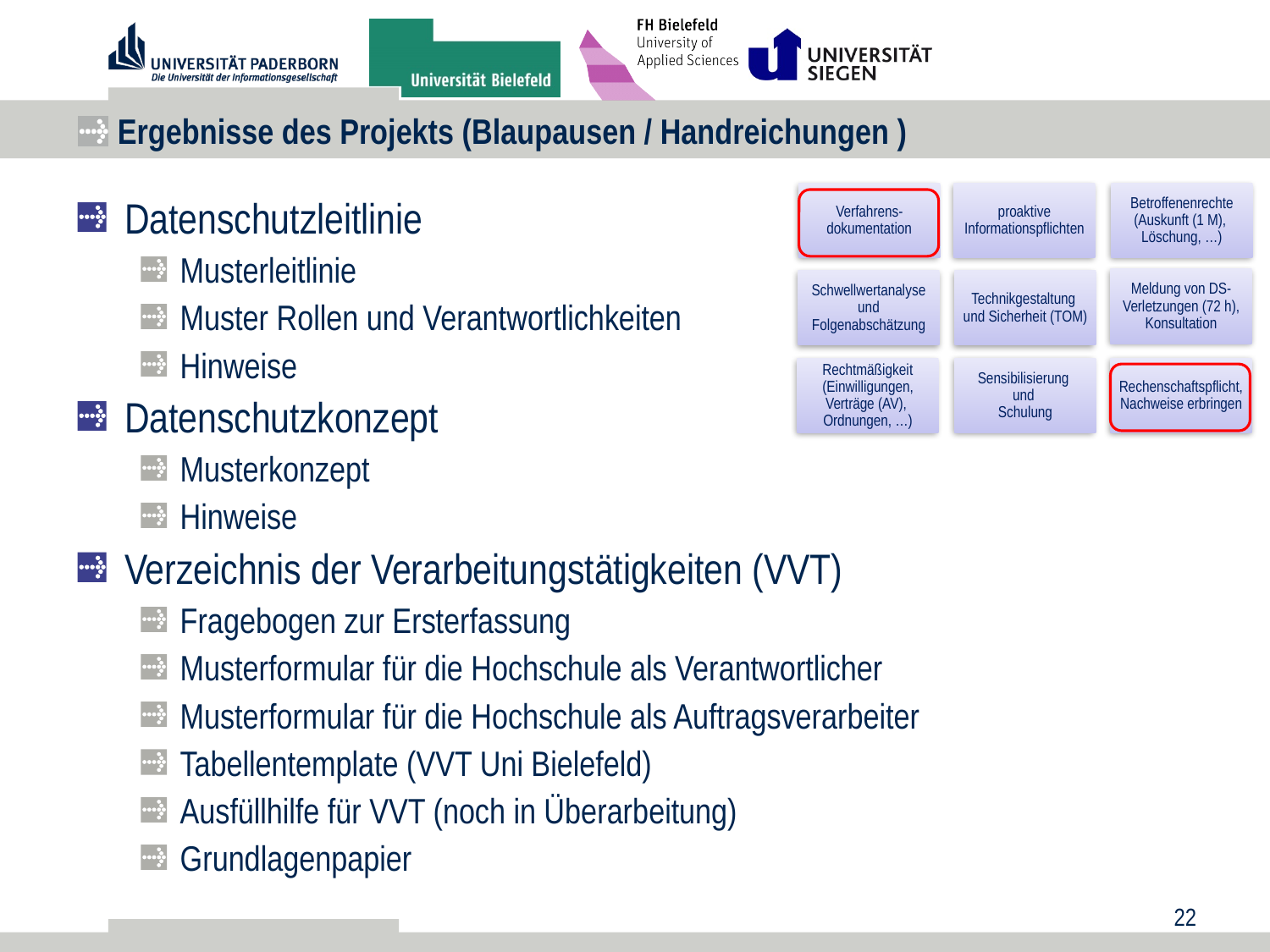

# Ergebnisse des Projekts (Blaupausen / Handreichungen )
Verfahrens-dokumentation
proaktive Informationspflichten
Betroffenenrechte (Auskunft (1 M),
Löschung, …)
Schwellwertanalyse und Folgenabschätzung
Technikgestaltung
und Sicherheit (TOM)
Meldung von DS-Verletzungen (72 h), Konsultation
Rechtmäßigkeit (Einwilligungen, Verträge (AV),
Ordnungen, …)
Sensibilisierung
und
Schulung
Rechenschaftspflicht, Nachweise erbringen
Datenschutzleitlinie
Musterleitlinie
Muster Rollen und Verantwortlichkeiten
Hinweise
Datenschutzkonzept
Musterkonzept
Hinweise
Verzeichnis der Verarbeitungstätigkeiten (VVT)
Fragebogen zur Ersterfassung
Musterformular für die Hochschule als Verantwortlicher
Musterformular für die Hochschule als Auftragsverarbeiter
Tabellentemplate (VVT Uni Bielefeld)
Ausfüllhilfe für VVT (noch in Überarbeitung)
Grundlagenpapier

22